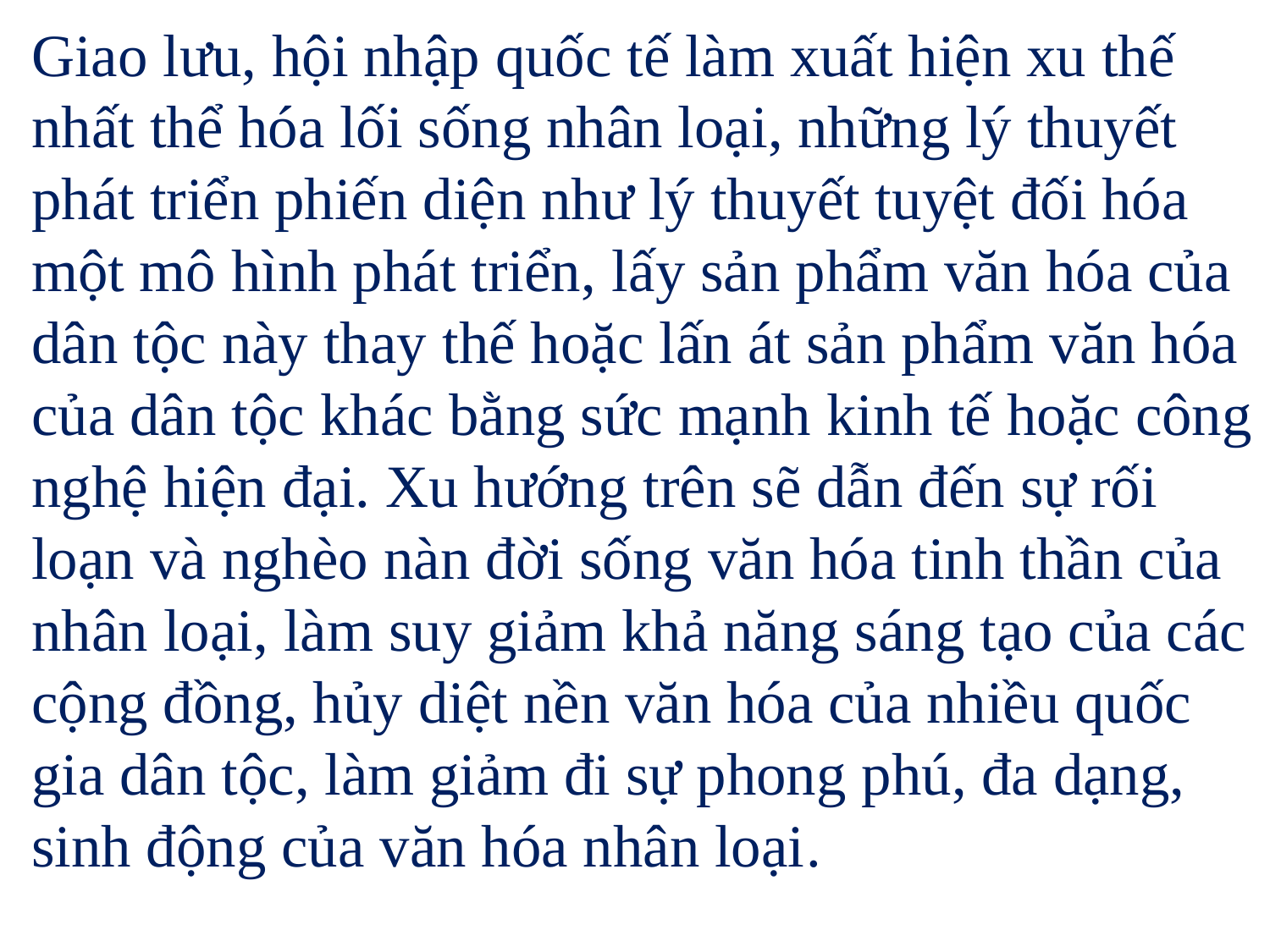

Giao lưu, hội nhập quốc tế làm xuất hiện xu thế nhất thể hóa lối sống nhân loại, những lý thuyết phát triển phiến diện như lý thuyết tuyệt đối hóa một mô hình phát triển, lấy sản phẩm văn hóa của dân tộc này thay thế hoặc lấn át sản phẩm văn hóa của dân tộc khác bằng sức mạnh kinh tế hoặc công nghệ hiện đại. Xu hướng trên sẽ dẫn đến sự rối loạn và nghèo nàn đời sống văn hóa tinh thần của nhân loại, làm suy giảm khả năng sáng tạo của các cộng đồng, hủy diệt nền văn hóa của nhiều quốc gia dân tộc, làm giảm đi sự phong phú, đa dạng, sinh động của văn hóa nhân loại.